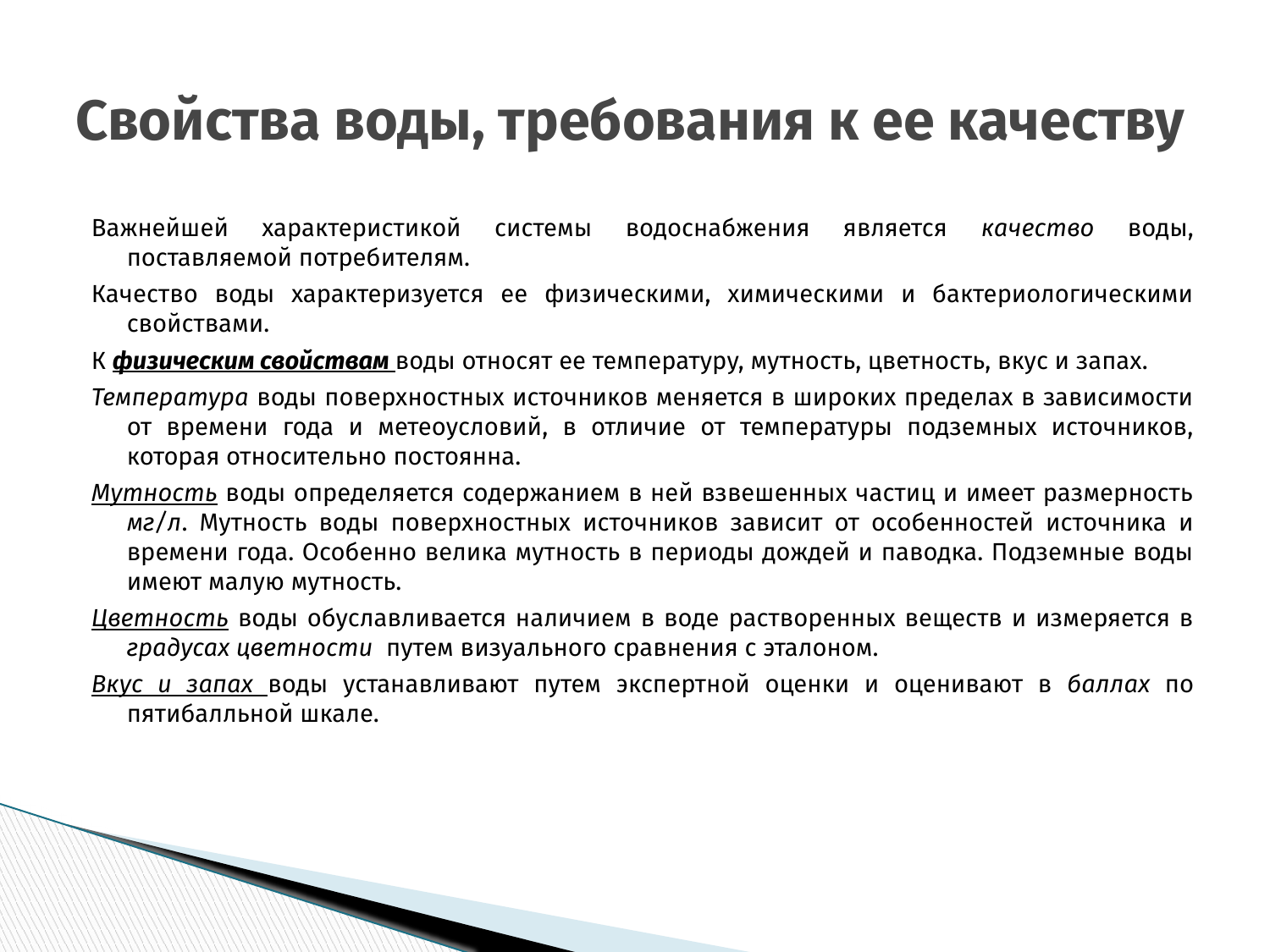

# Свойства воды, требования к ее качеству
Важнейшей характеристикой системы водоснабжения является качество воды, поставляемой потребителям.
Качество воды характеризуется ее физическими, химическими и бактериологическими свойствами.
К физическим свойствам воды относят ее температуру, мутность, цветность, вкус и запах.
Температура воды поверхностных источников меняется в широких пределах в зависимости от времени года и метеоусловий, в отличие от температуры подземных источников, которая относительно постоянна.
Мутность воды определяется содержанием в ней взвешенных частиц и имеет размерность мг/л. Мутность воды поверхностных источников зависит от особенностей источника и времени года. Особенно велика мутность в периоды дождей и паводка. Подземные воды имеют малую мутность.
Цветность воды обуславливается наличием в воде растворенных веществ и измеряется в градусах цветности  путем визуального сравнения с эталоном.
Вкус и запах воды устанавливают путем экспертной оценки и оценивают в баллах по пятибалльной шкале.